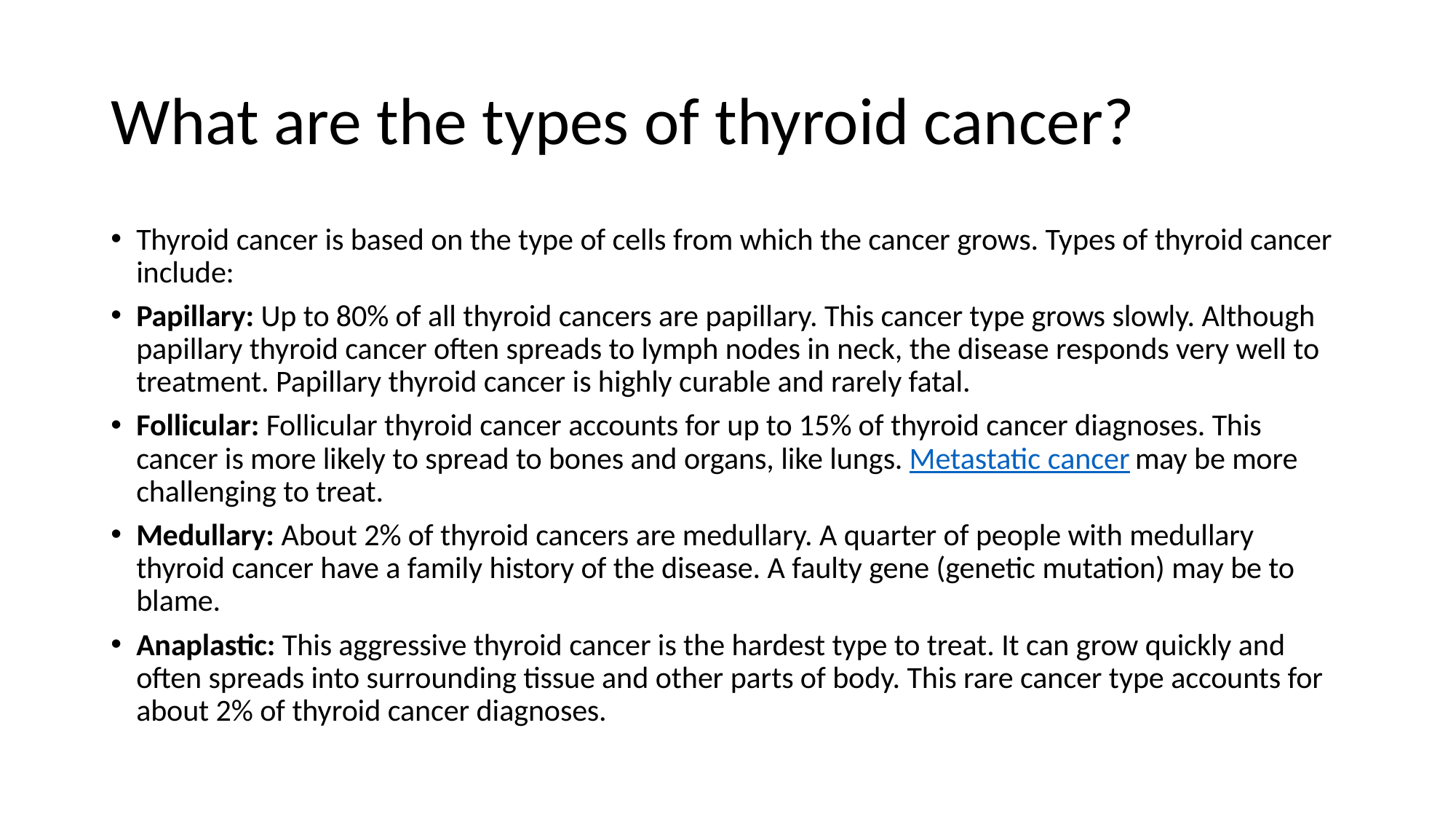

# What are the types of thyroid cancer?
Thyroid cancer is based on the type of cells from which the cancer grows. Types of thyroid cancer include:
Papillary: Up to 80% of all thyroid cancers are papillary. This cancer type grows slowly. Although papillary thyroid cancer often spreads to lymph nodes in neck, the disease responds very well to treatment. Papillary thyroid cancer is highly curable and rarely fatal.
Follicular: Follicular thyroid cancer accounts for up to 15% of thyroid cancer diagnoses. This cancer is more likely to spread to bones and organs, like lungs. Metastatic cancer may be more challenging to treat.
Medullary: About 2% of thyroid cancers are medullary. A quarter of people with medullary thyroid cancer have a family history of the disease. A faulty gene (genetic mutation) may be to blame.
Anaplastic: This aggressive thyroid cancer is the hardest type to treat. It can grow quickly and often spreads into surrounding tissue and other parts of body. This rare cancer type accounts for about 2% of thyroid cancer diagnoses.